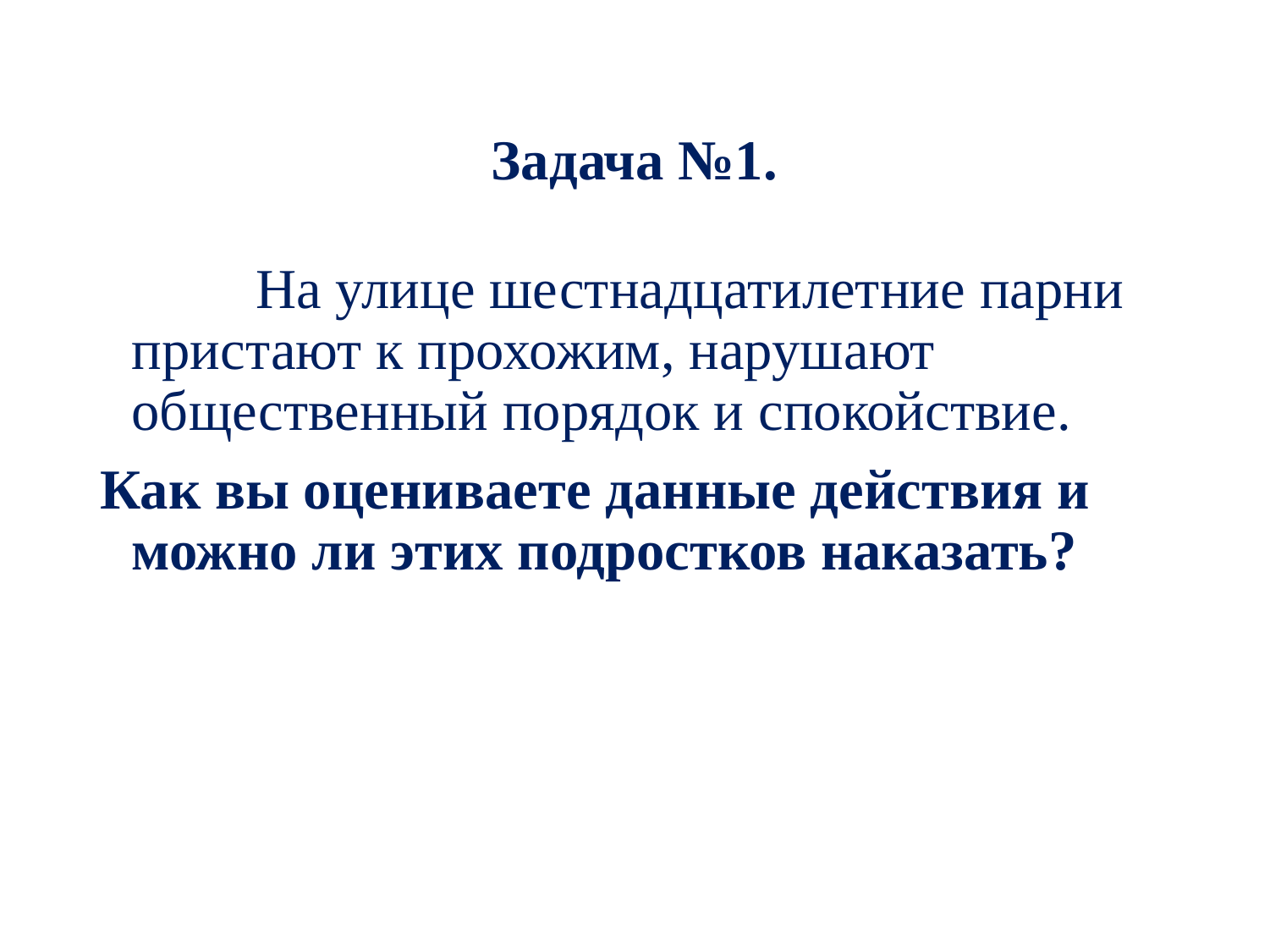

Задача №1.
           На улице шестнадцатилетние парни пристают к прохожим, нарушают общественный порядок и спокойствие.
Как вы оцениваете данные действия и можно ли этих подростков наказать?